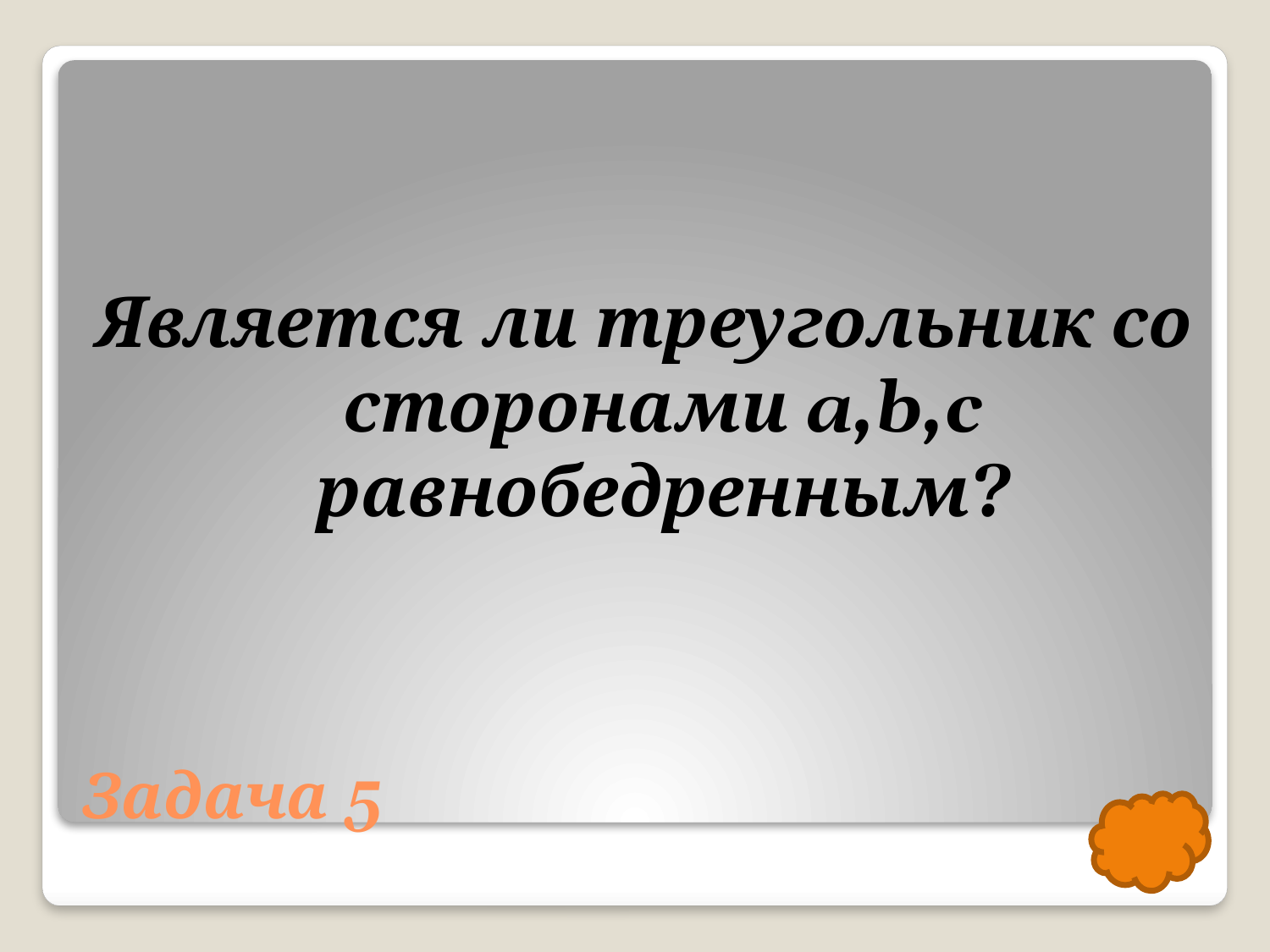

Является ли треугольник со сторонами a,b,c равнобедренным?
# Задача 5